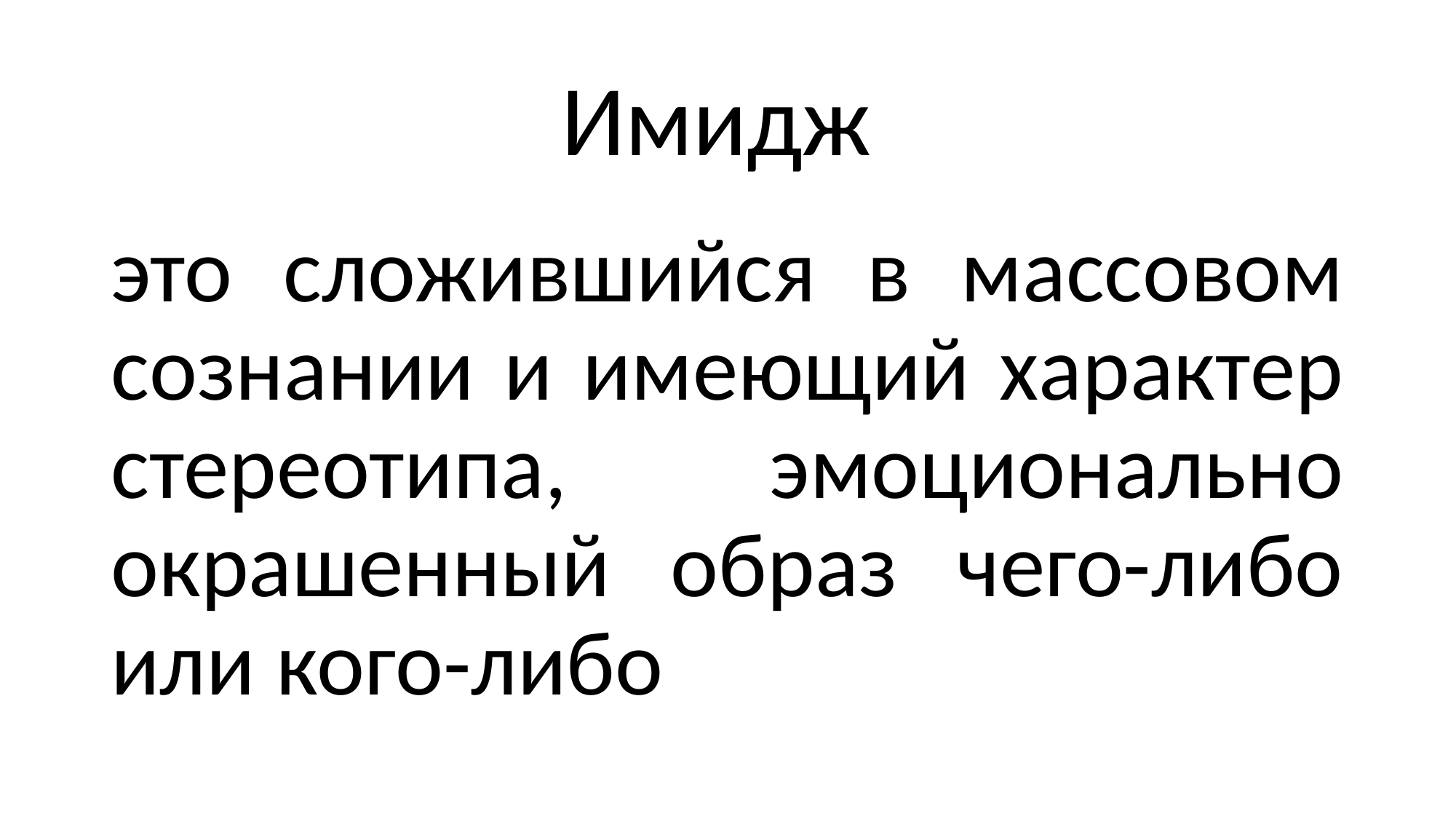

# Имидж
это сложившийся в массовом сознании и имеющий характер стереотипа, эмоционально окрашенный образ чего-либо или кого-либо